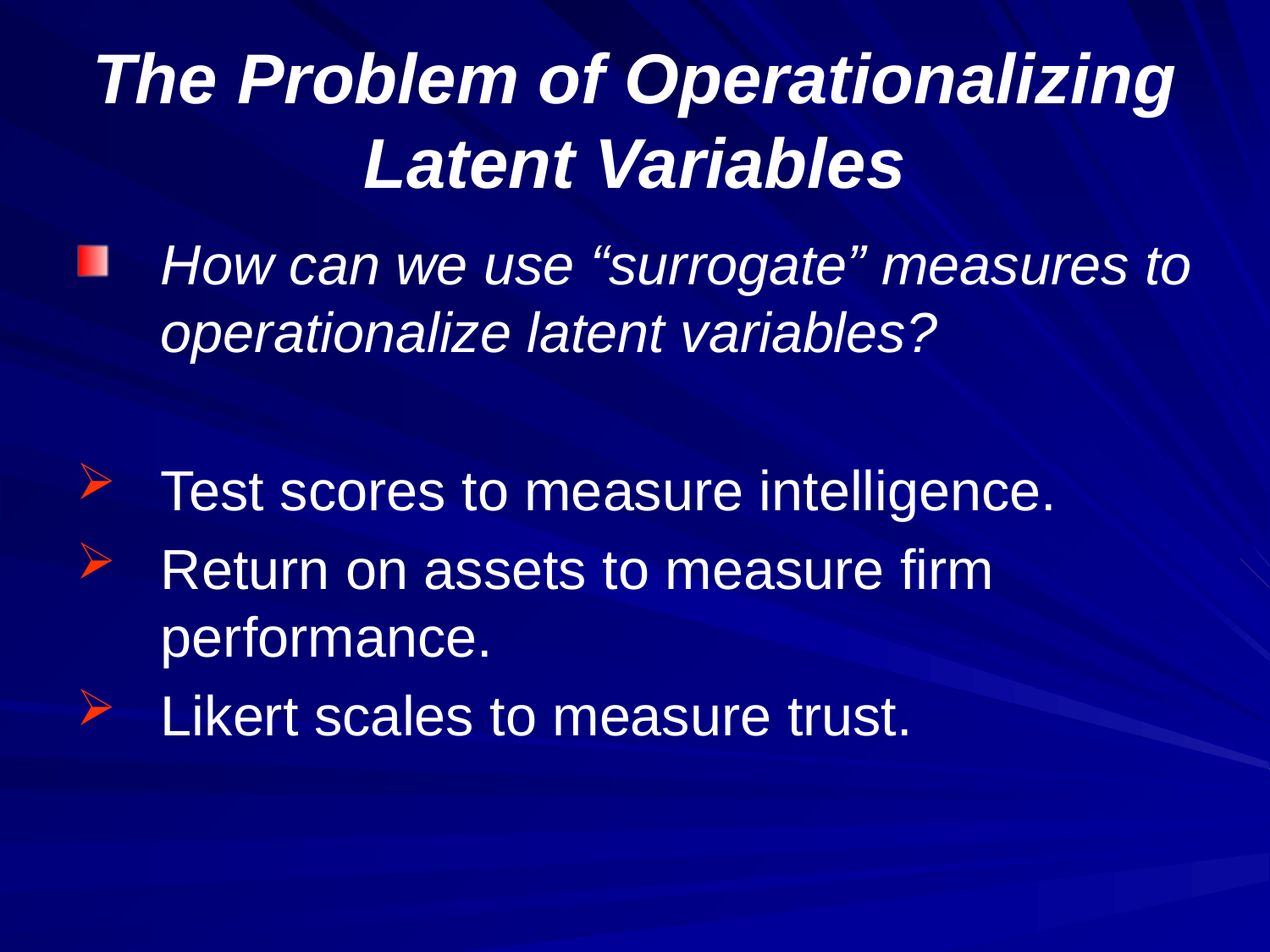

# The Problem of Operationalizing Latent Variables
How can we use “surrogate” measures to operationalize latent variables?

Test scores to measure intelligence.
Return on assets to measure firm performance.
Likert scales to measure trust.